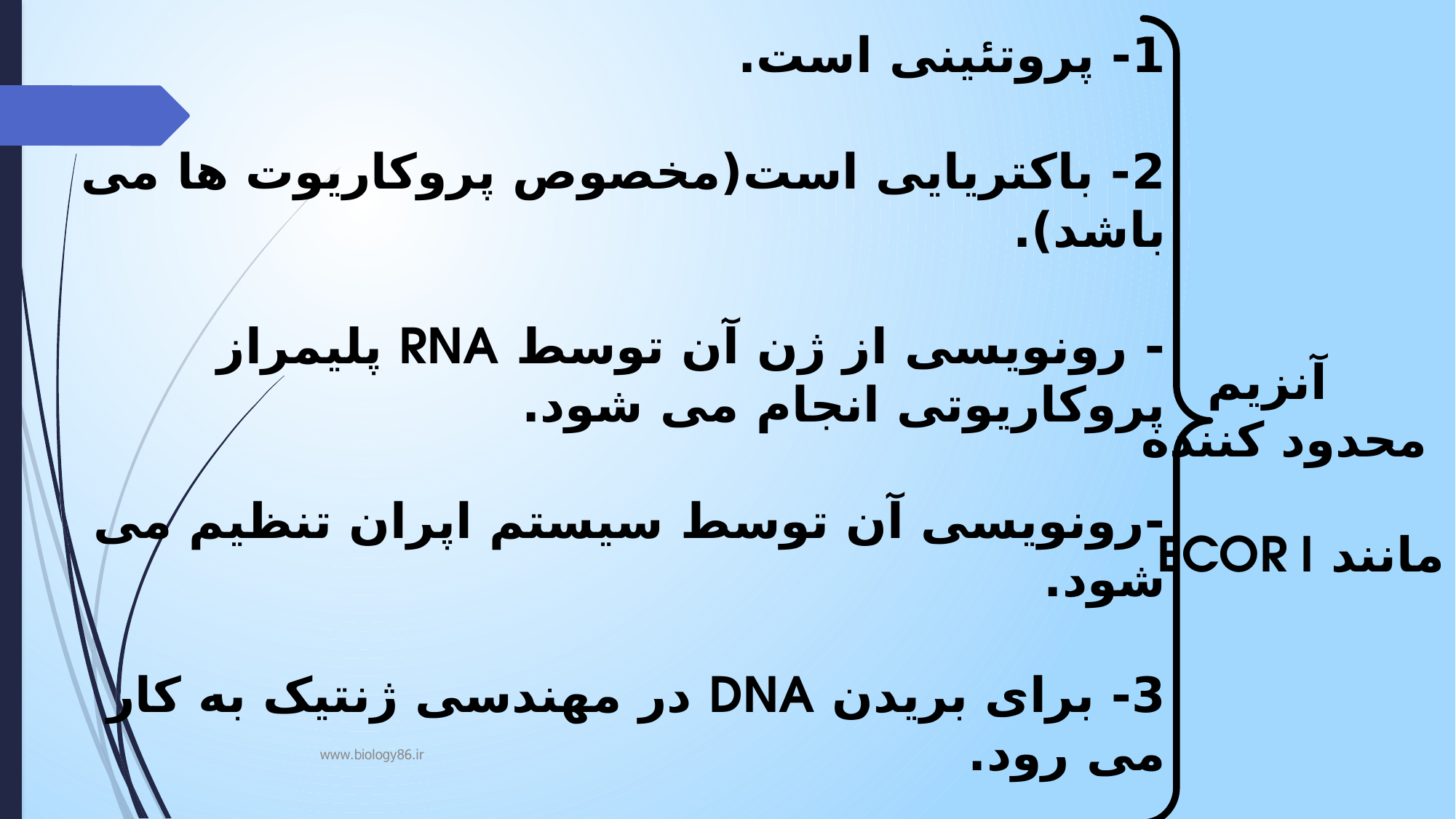

# آنزیم محدود کننده مانند ECOR I
1- پروتئینی است.

2- باکتریایی است(مخصوص پروکاریوت ها می باشد).

- رونویسی از ژن آن توسط RNA پلیمراز پروکاریوتی انجام می شود.

-رونویسی آن توسط سیستم اپران تنظیم می شود.

3- برای بریدن DNA در مهندسی ژنتیک به کار می رود.

-توالی کوتاه و خاصی از DNA  را شناسایی و سپس برش می دهند.

به این توالی خاص از DNA  ،جایگاه تشخیص می گویند.

www.biology86.ir